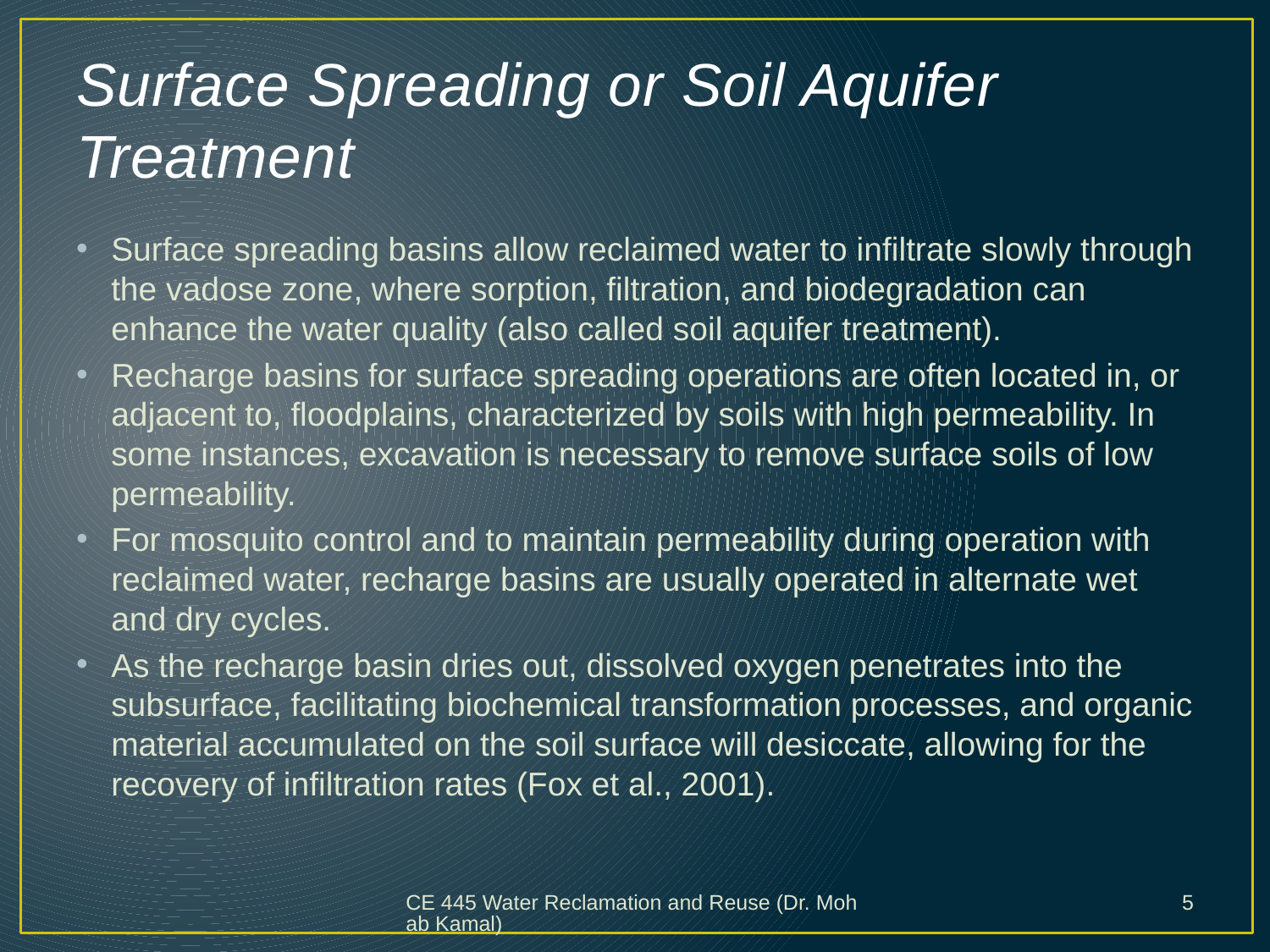

# Surface Spreading or Soil Aquifer Treatment
Surface spreading basins allow reclaimed water to infiltrate slowly through the vadose zone, where sorption, filtration, and biodegradation can enhance the water quality (also called soil aquifer treatment).
Recharge basins for surface spreading operations are often located in, or adjacent to, floodplains, characterized by soils with high permeability. In some instances, excavation is necessary to remove surface soils of low permeability.
For mosquito control and to maintain permeability during operation with reclaimed water, recharge basins are usually operated in alternate wet and dry cycles.
As the recharge basin dries out, dissolved oxygen penetrates into the subsurface, facilitating biochemical transformation processes, and organic material accumulated on the soil surface will desiccate, allowing for the recovery of infiltration rates (Fox et al., 2001).
CE 445 Water Reclamation and Reuse (Dr. Mohab Kamal)
5